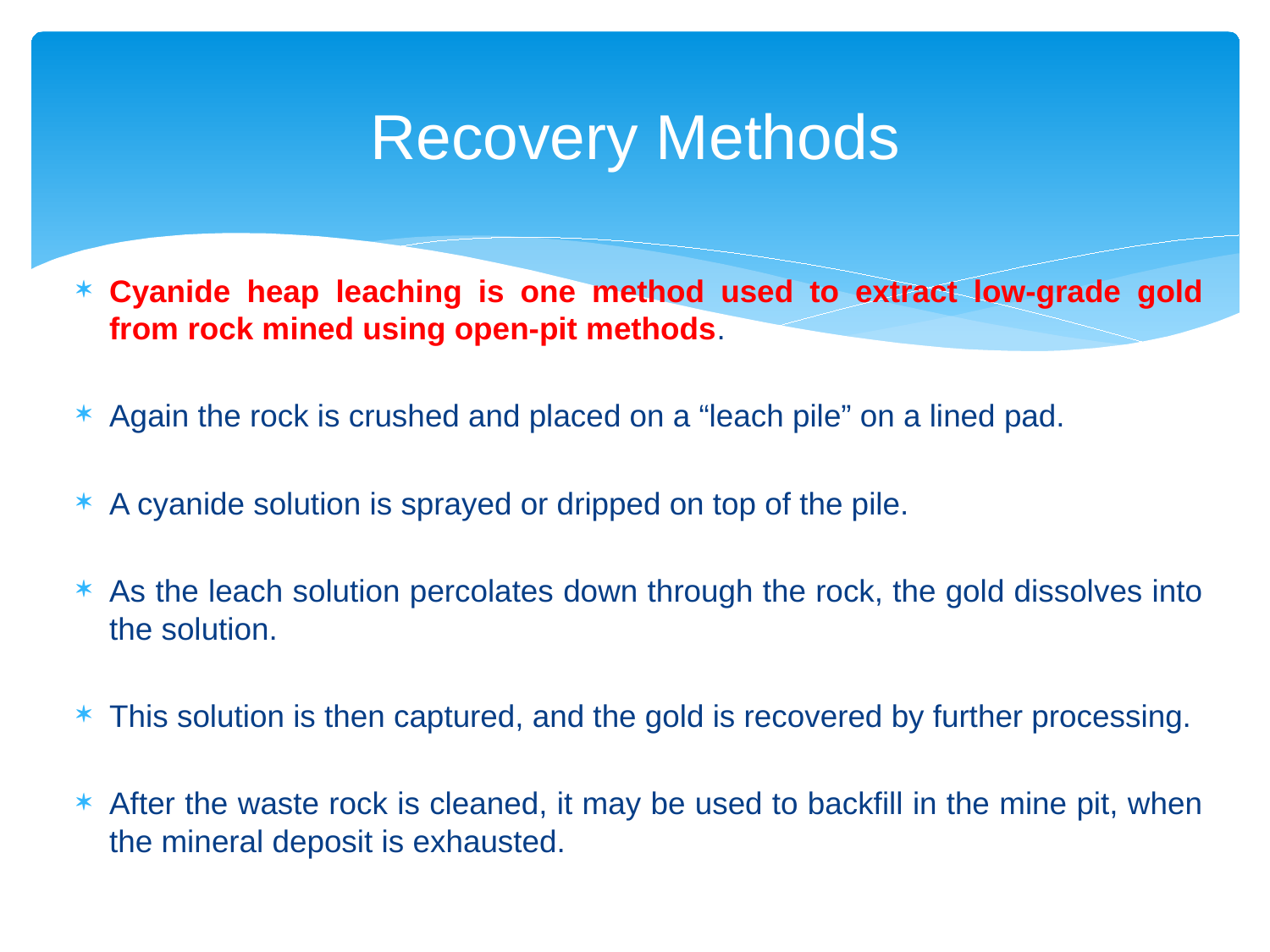

# Recovery Methods
Cyanide heap leaching is one method used to extract low-grade gold from rock mined using open-pit methods.

Again the rock is crushed and placed on a “leach pile” on a lined pad.

A cyanide solution is sprayed or dripped on top of the pile.

As the leach solution percolates down through the rock, the gold dissolves into the solution.

This solution is then captured, and the gold is recovered by further processing.

After the waste rock is cleaned, it may be used to backfill in the mine pit, when the mineral deposit is exhausted.